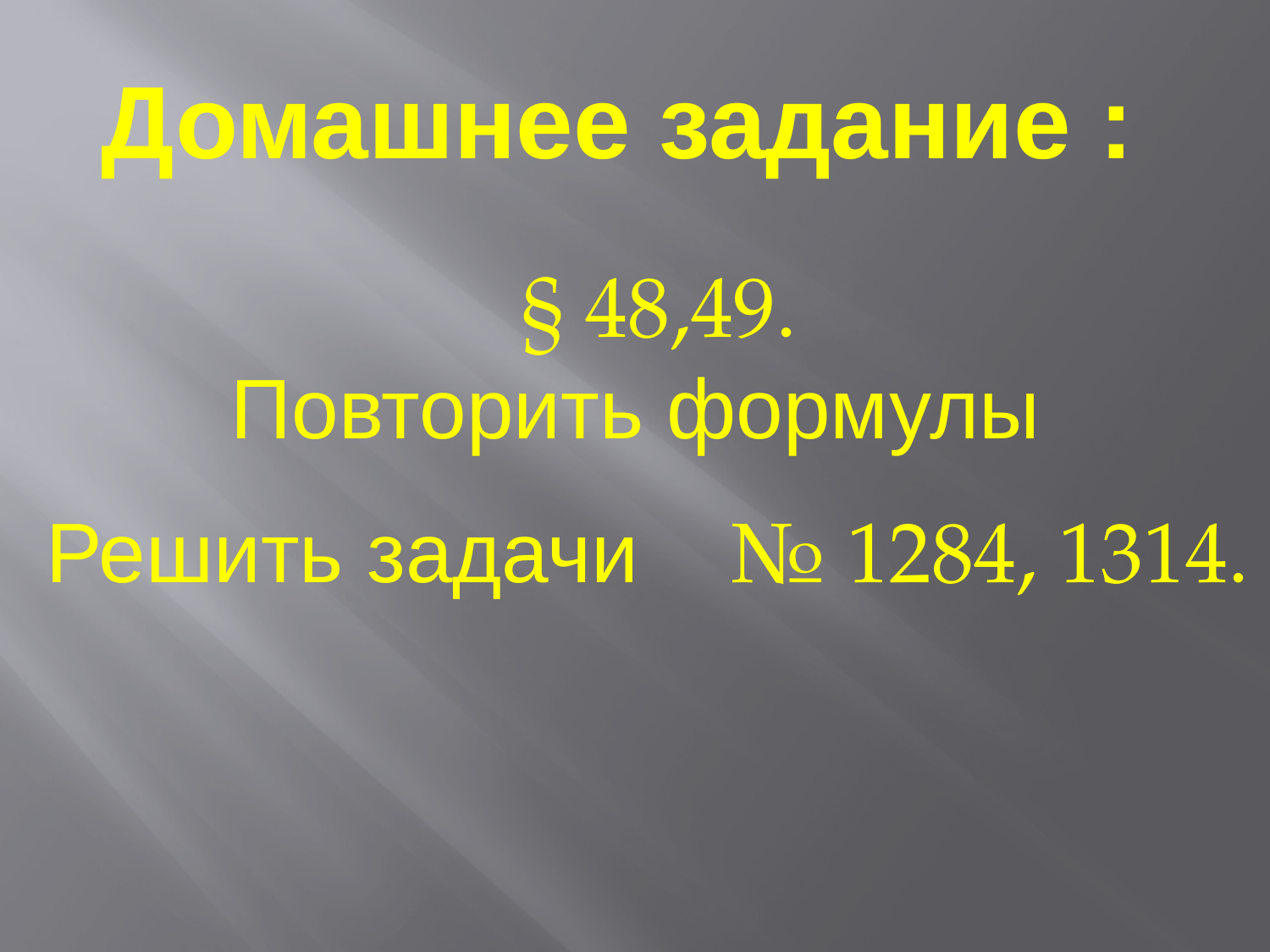

# Домашнее задание :
 § 48,49.
Повторить формулы
Решить задачи    № 1284, 1314.